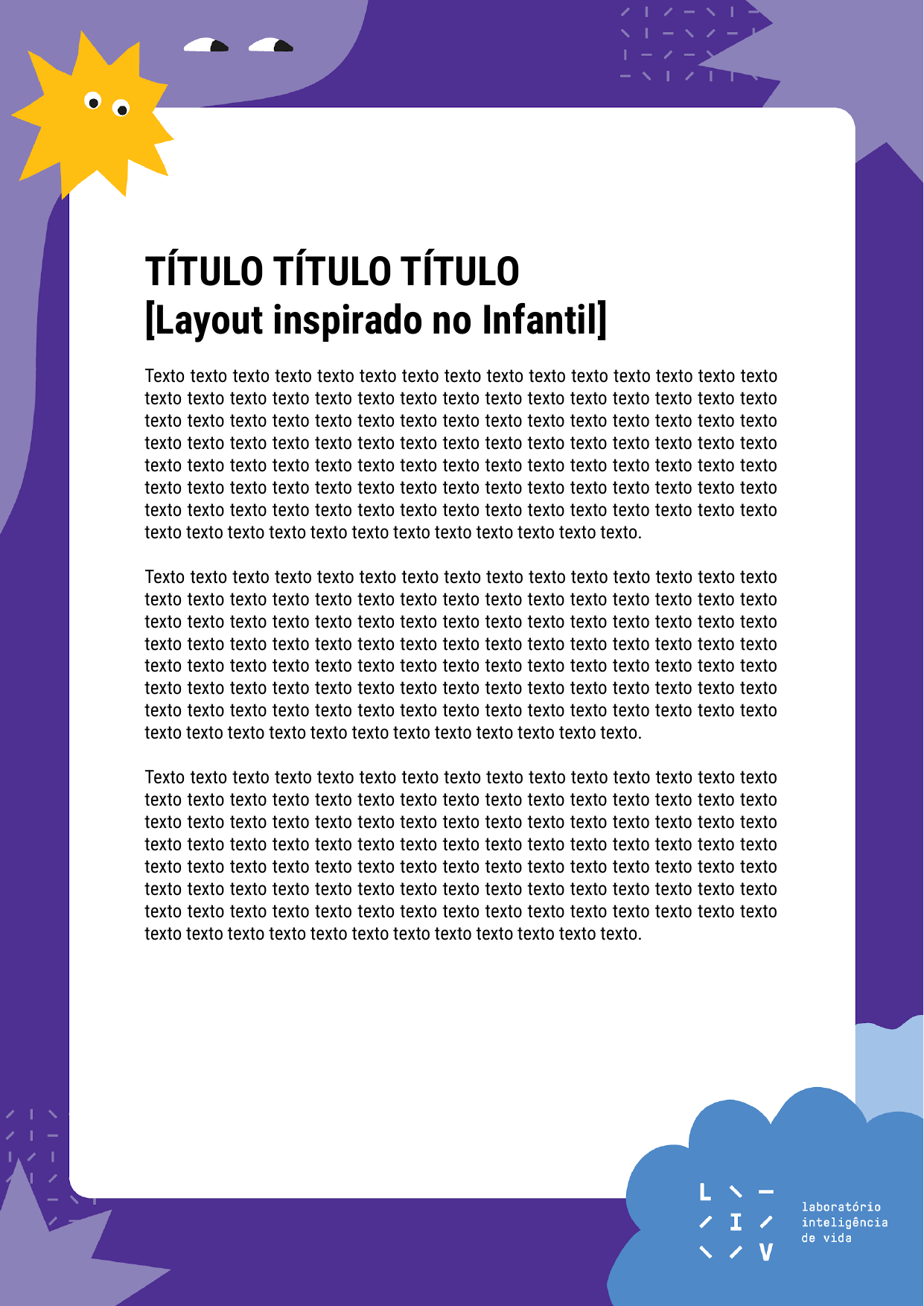

TÍTULO TÍTULO TÍTULO
[Layout inspirado no Infantil]

Texto texto texto texto texto texto texto texto texto texto texto texto texto texto texto texto texto texto texto texto texto texto texto texto texto texto texto texto texto texto texto texto texto texto texto texto texto texto texto texto texto texto texto texto texto texto texto texto texto texto texto texto texto texto texto texto texto texto texto texto texto texto texto texto texto texto texto texto texto texto texto texto texto texto texto texto texto texto texto texto texto texto texto texto texto texto texto texto texto texto texto texto texto texto texto texto texto texto texto texto texto texto texto texto texto texto texto texto texto texto texto texto texto texto texto texto texto.

Texto texto texto texto texto texto texto texto texto texto texto texto texto texto texto texto texto texto texto texto texto texto texto texto texto texto texto texto texto texto texto texto texto texto texto texto texto texto texto texto texto texto texto texto texto texto texto texto texto texto texto texto texto texto texto texto texto texto texto texto texto texto texto texto texto texto texto texto texto texto texto texto texto texto texto texto texto texto texto texto texto texto texto texto texto texto texto texto texto texto texto texto texto texto texto texto texto texto texto texto texto texto texto texto texto texto texto texto texto texto texto texto texto texto texto texto texto.

Texto texto texto texto texto texto texto texto texto texto texto texto texto texto texto texto texto texto texto texto texto texto texto texto texto texto texto texto texto texto texto texto texto texto texto texto texto texto texto texto texto texto texto texto texto texto texto texto texto texto texto texto texto texto texto texto texto texto texto texto texto texto texto texto texto texto texto texto texto texto texto texto texto texto texto texto texto texto texto texto texto texto texto texto texto texto texto texto texto texto texto texto texto texto texto texto texto texto texto texto texto texto texto texto texto texto texto texto texto texto texto texto texto texto texto texto texto.